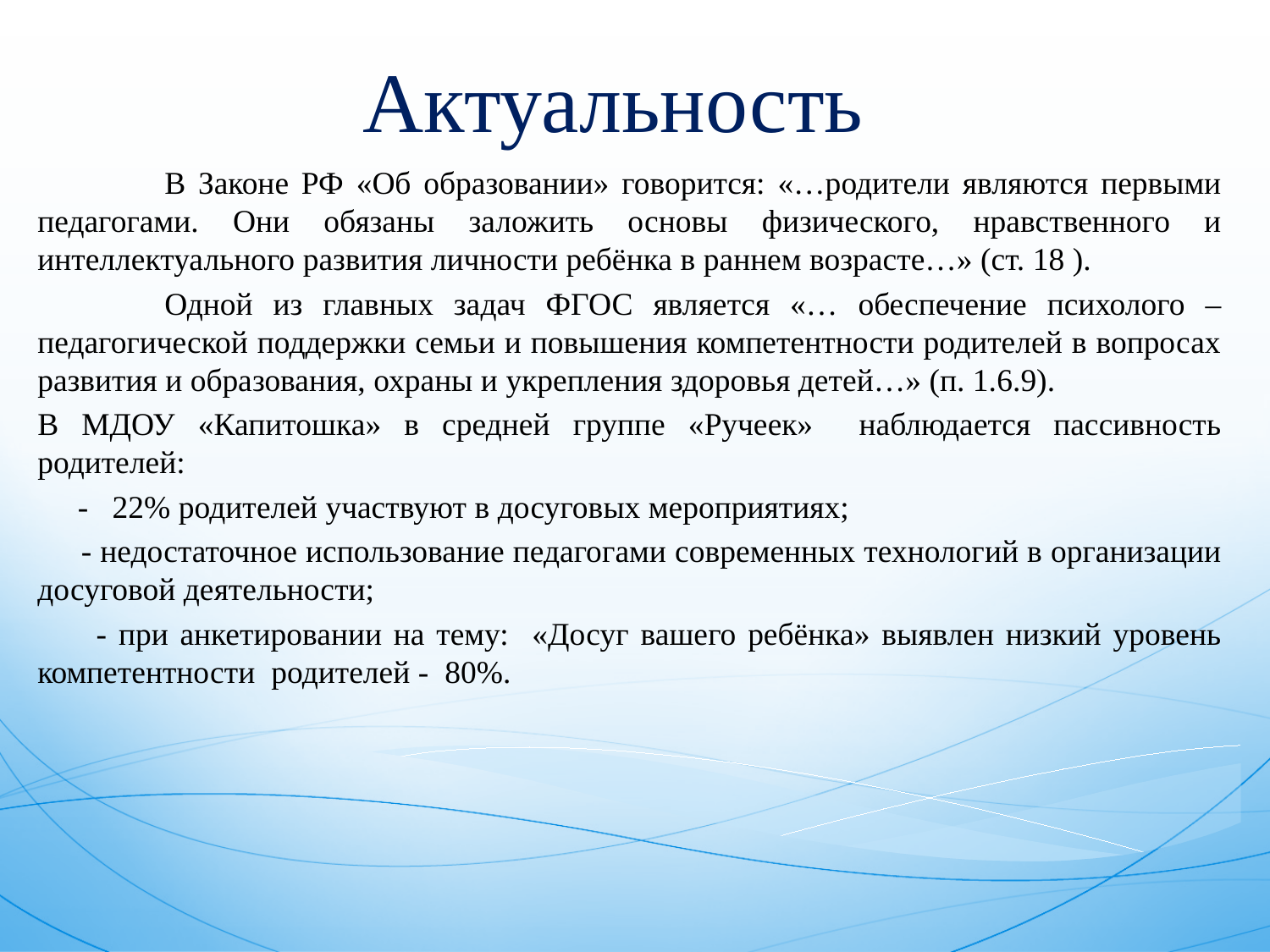

# Актуальность
	В Законе РФ «Об образовании» говорится: «…родители являются первыми педагогами. Они обязаны заложить основы физического, нравственного и интеллектуального развития личности ребёнка в раннем возрасте…» (ст. 18 ).
	Одной из главных задач ФГОС является «… обеспечение психолого – педагогической поддержки семьи и повышения компетентности родителей в вопросах развития и образования, охраны и укрепления здоровья детей…» (п. 1.6.9).
В МДОУ «Капитошка» в средней группе «Ручеек»  наблюдается пассивность родителей:
     -   22% родителей участвуют в досуговых мероприятиях;
     - недостаточное использование педагогами современных технологий в организации досуговой деятельности;
     - при анкетировании на тему:  «Досуг вашего ребёнка» выявлен низкий уровень компетентности  родителей -  80%.